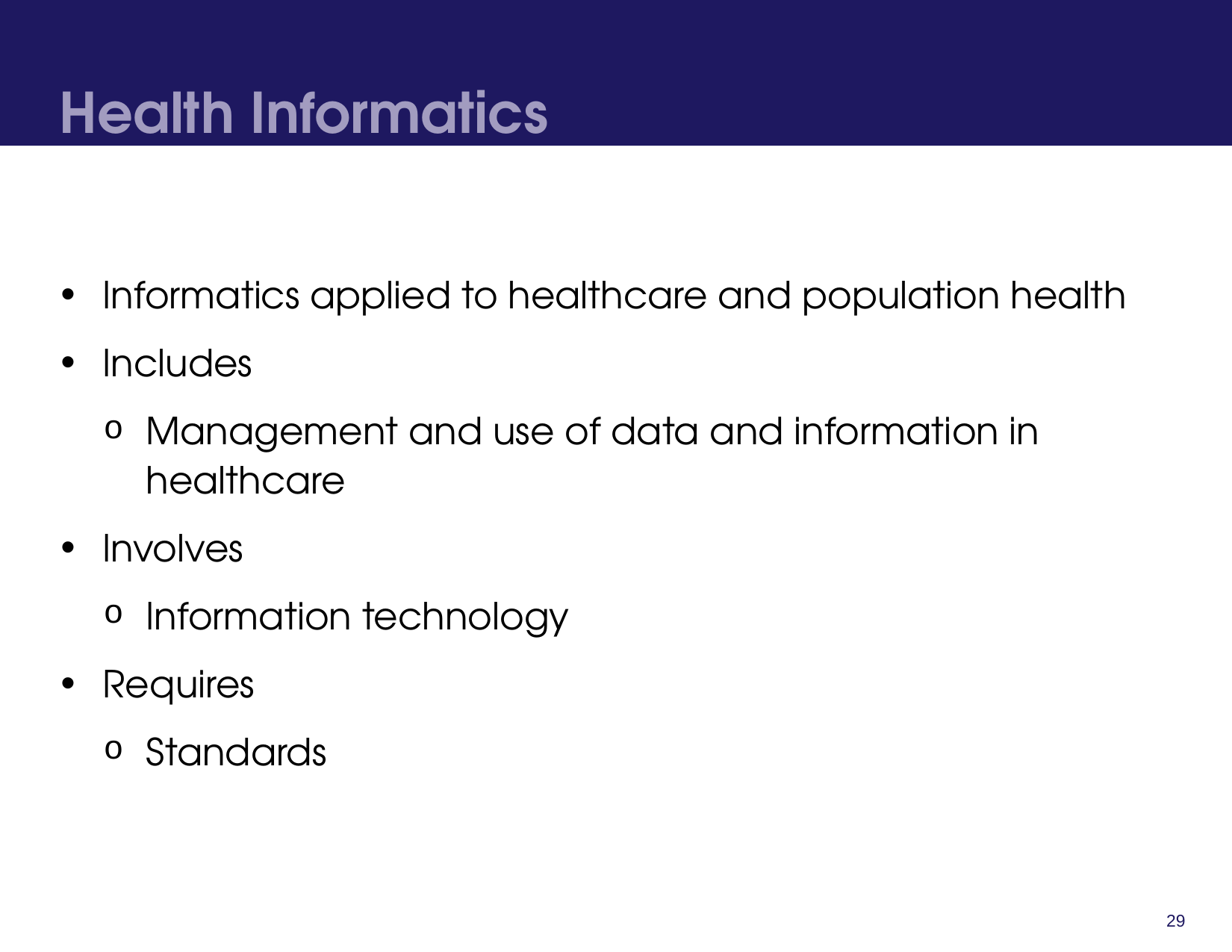

# Health Informatics
Informatics applied to healthcare and population health
Includes
Management and use of data and information in healthcare
Involves
Information technology
Requires
Standards

29